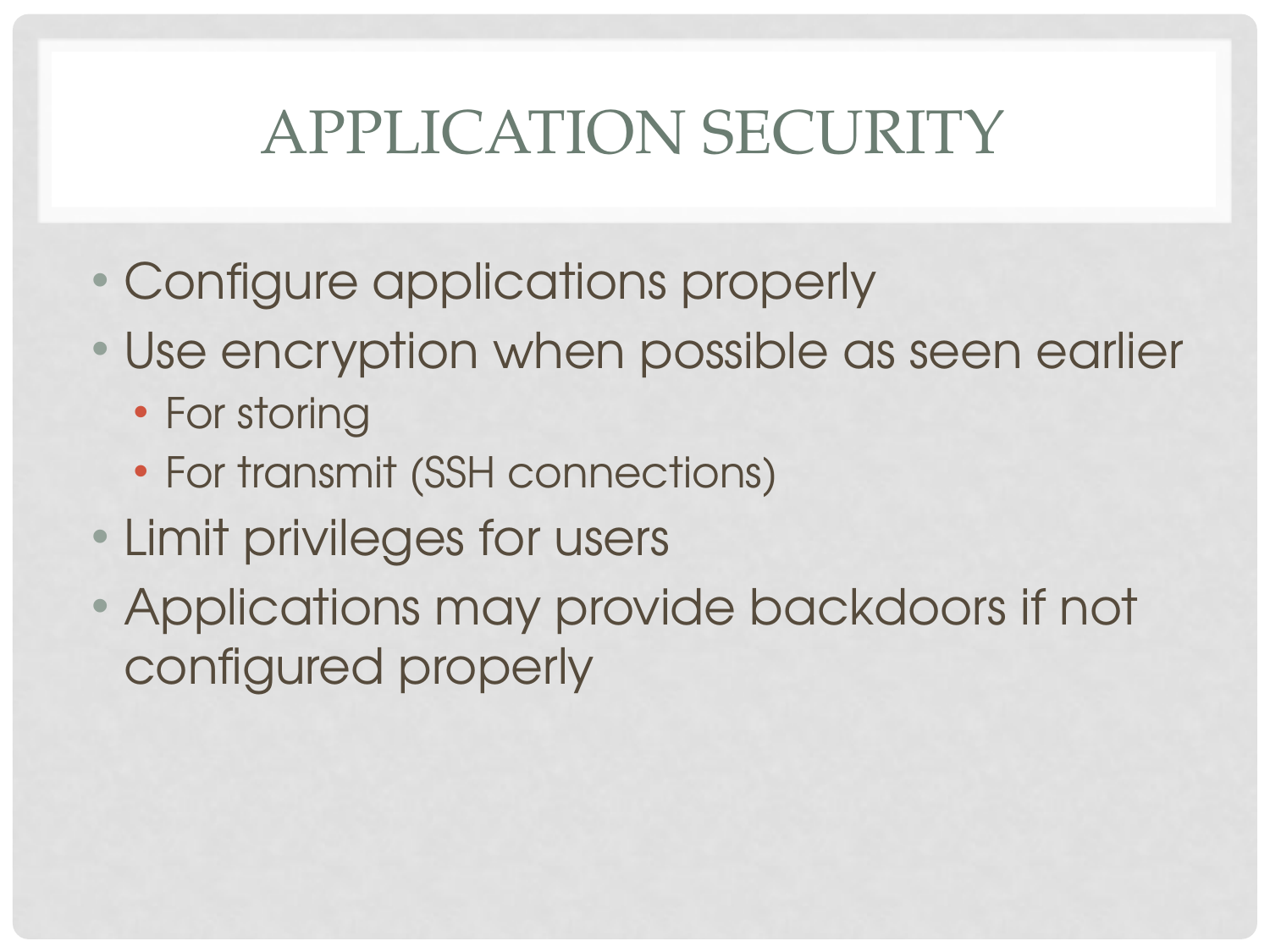

# Application Security
Configure applications properly
Use encryption when possible as seen earlier
For storing
For transmit (SSH connections)
Limit privileges for users
Applications may provide backdoors if not configured properly